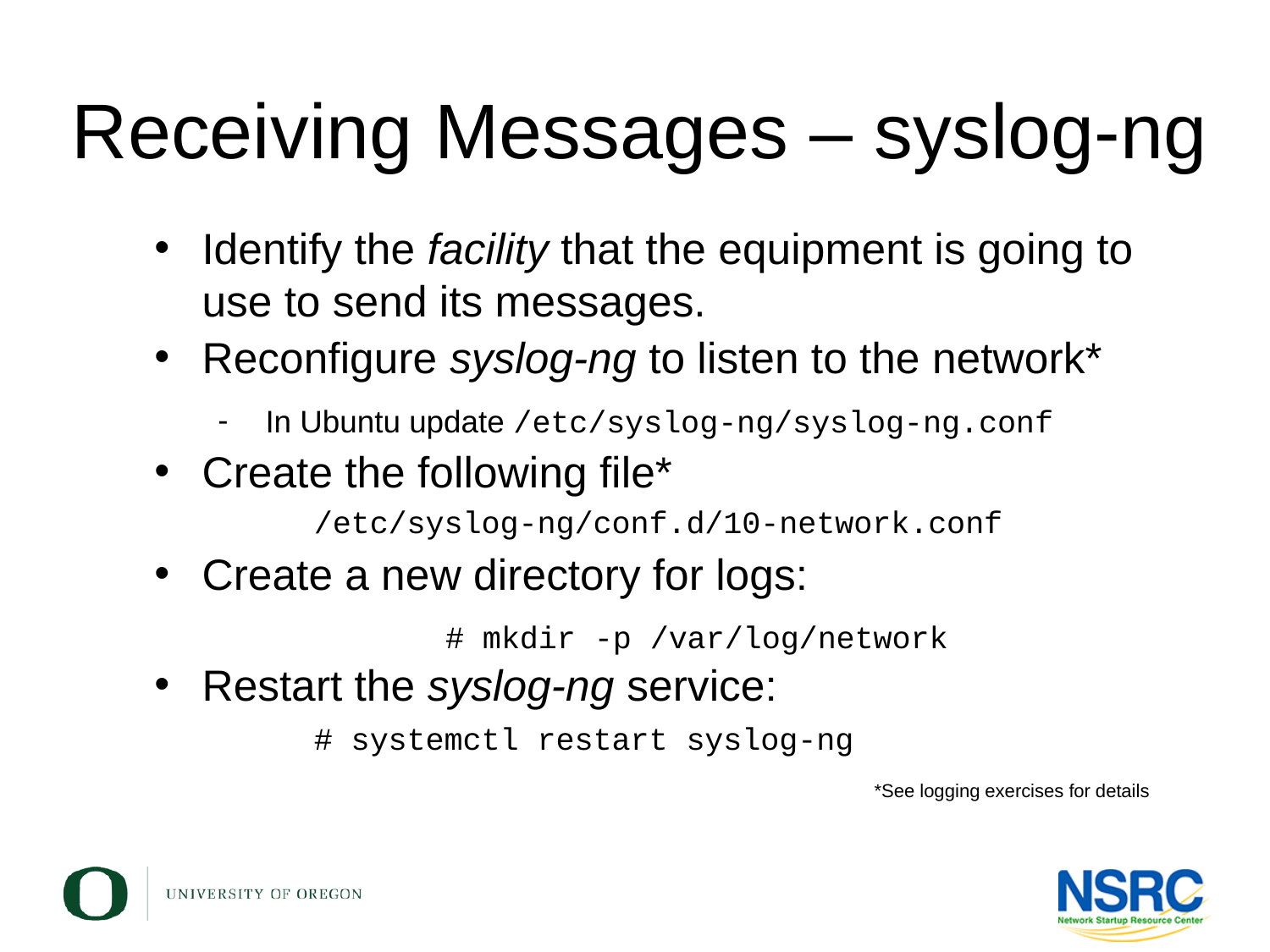

Receiving Messages – syslog-ng
Identify the facility that the equipment is going to use to send its messages.
Reconfigure syslog-ng to listen to the network*
In Ubuntu update /etc/syslog-ng/syslog-ng.conf
Create the following file*
		/etc/syslog-ng/conf.d/10-network.conf
Create a new directory for logs:
			# mkdir -p /var/log/network
Restart the syslog-ng service:
		# systemctl restart syslog-ng
												*See logging exercises for details